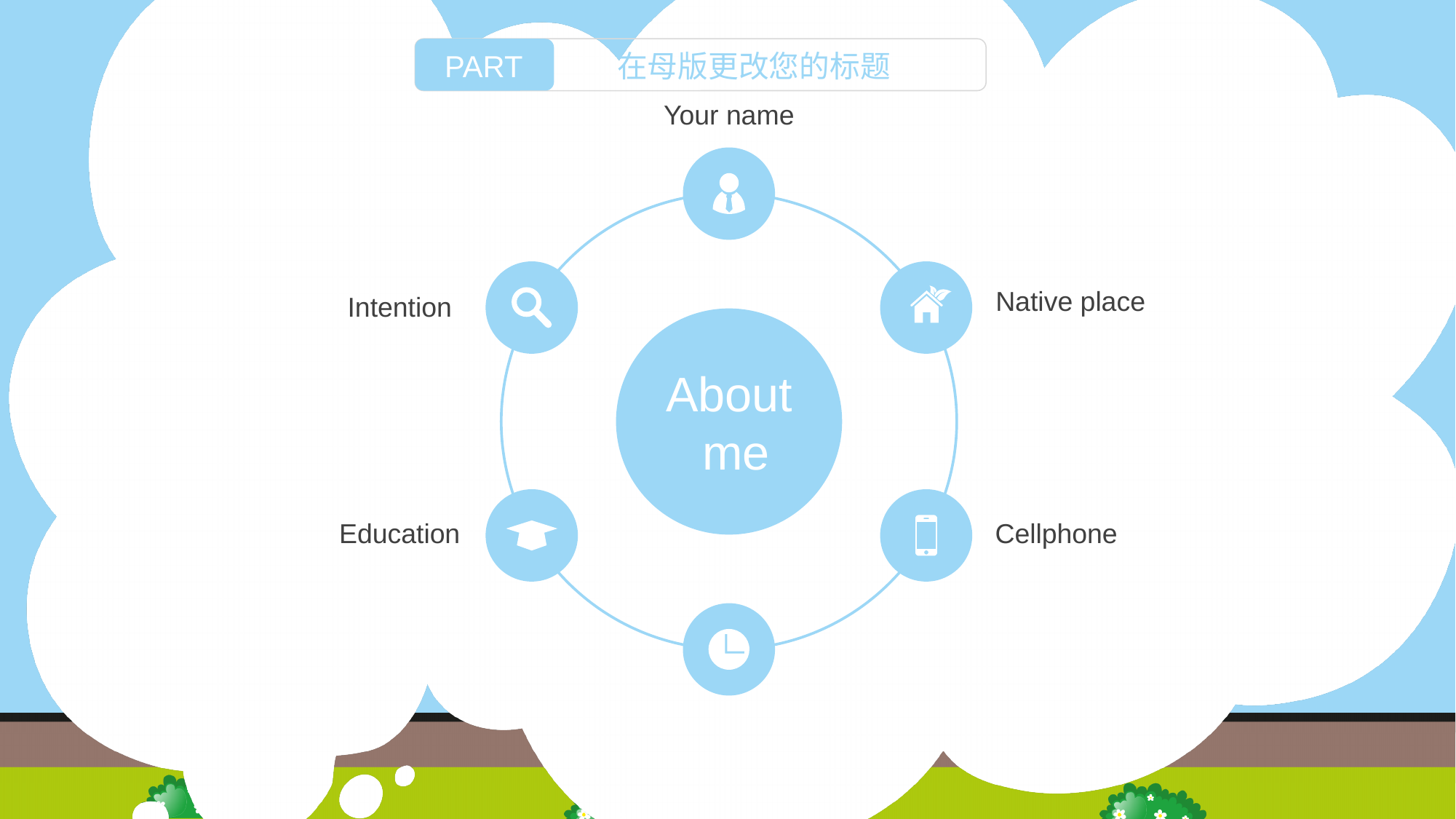

Your name

Intention
Native place

About
 me

Education
Cellphone